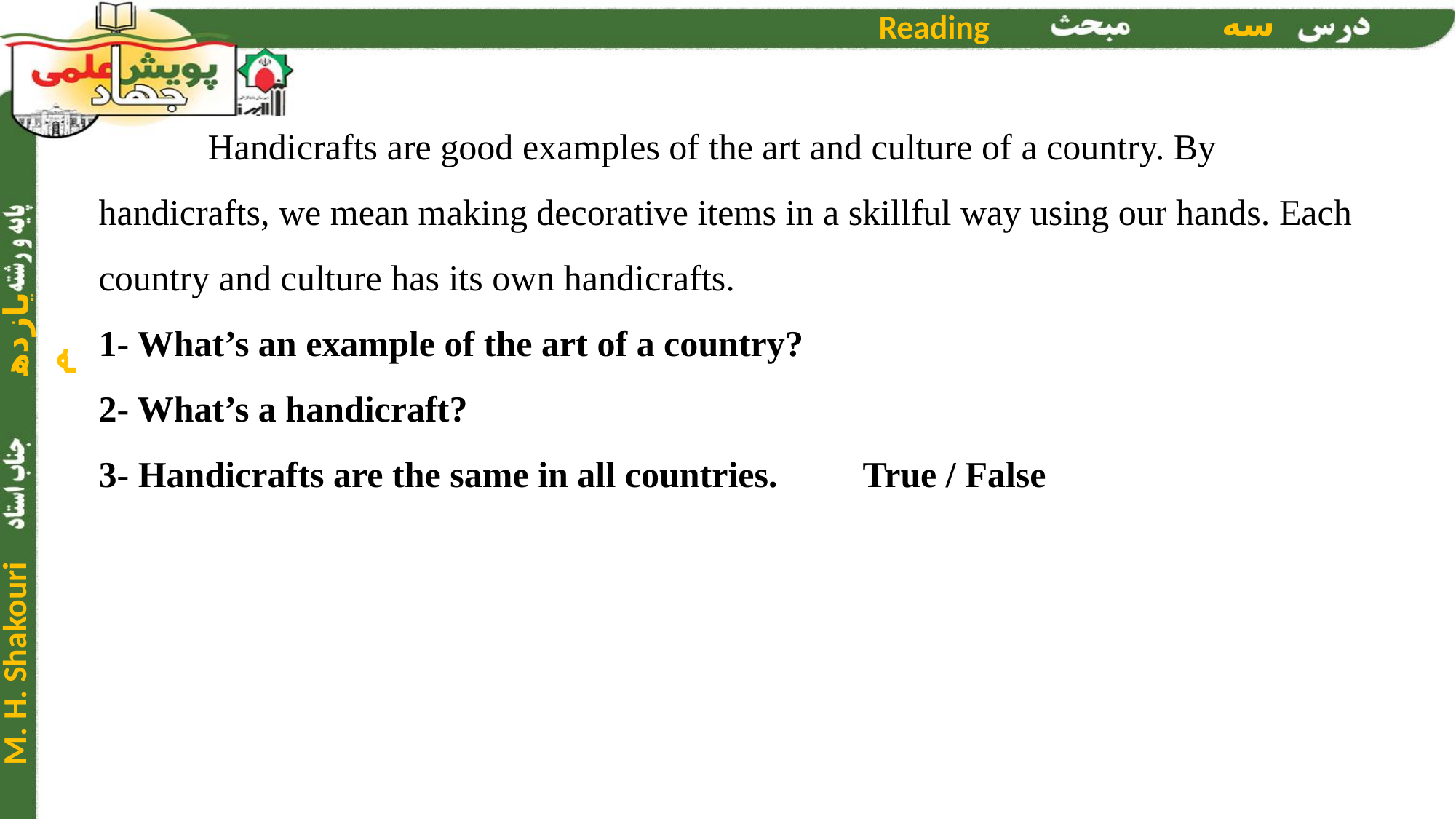

Handicrafts are good examples of the art and culture of a country. By handicrafts, we mean making decorative items in a skillful way using our hands. Each country and culture has its own handicrafts.
1- What’s an example of the art of a country?
2- What’s a handicraft?
3- Handicrafts are the same in all countries.	True / False